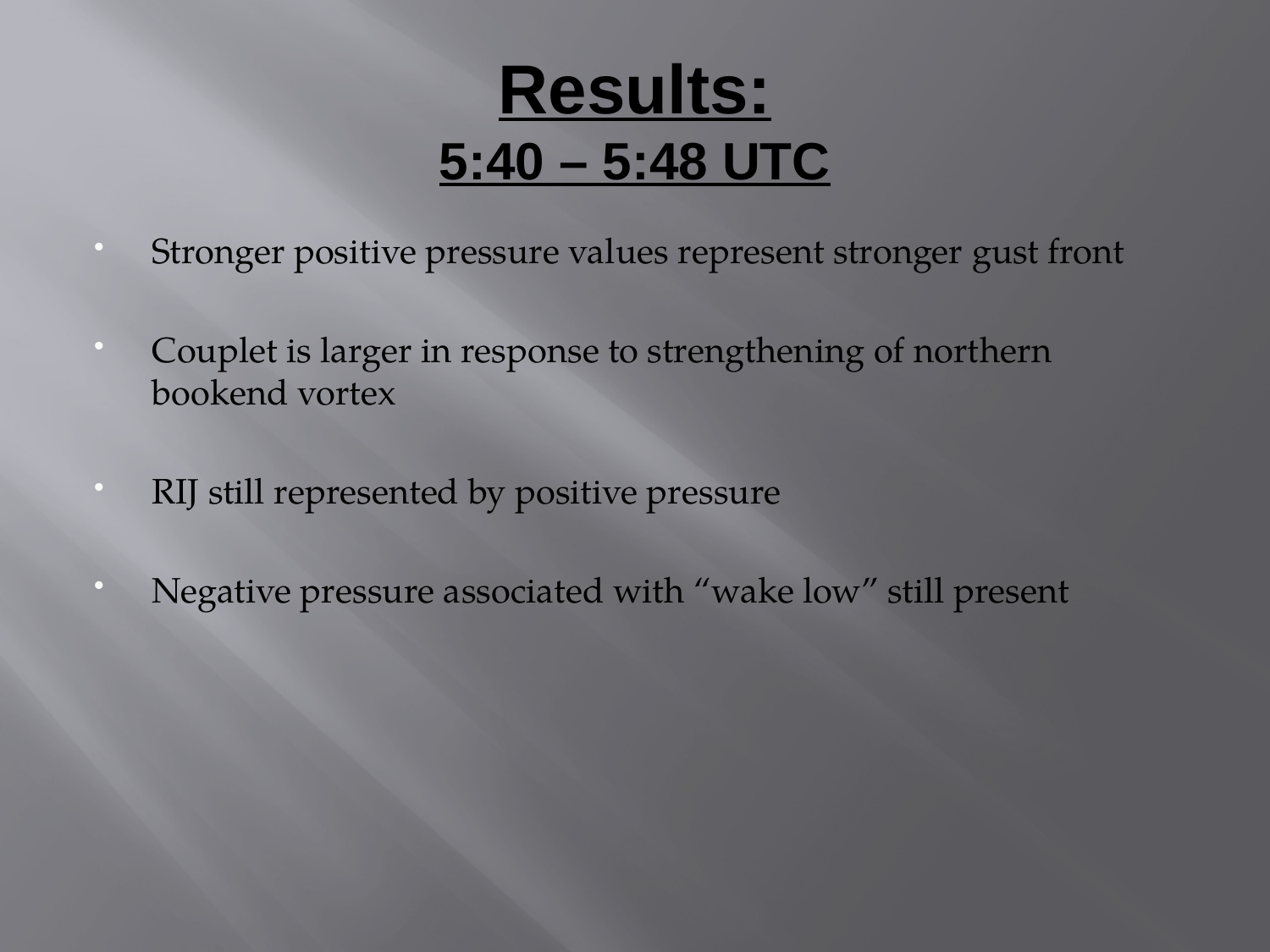

# Results: 5:40 – 5:48 UTC
Stronger positive pressure values represent stronger gust front

Couplet is larger in response to strengthening of northern bookend vortex

RIJ still represented by positive pressure

Negative pressure associated with “wake low” still present